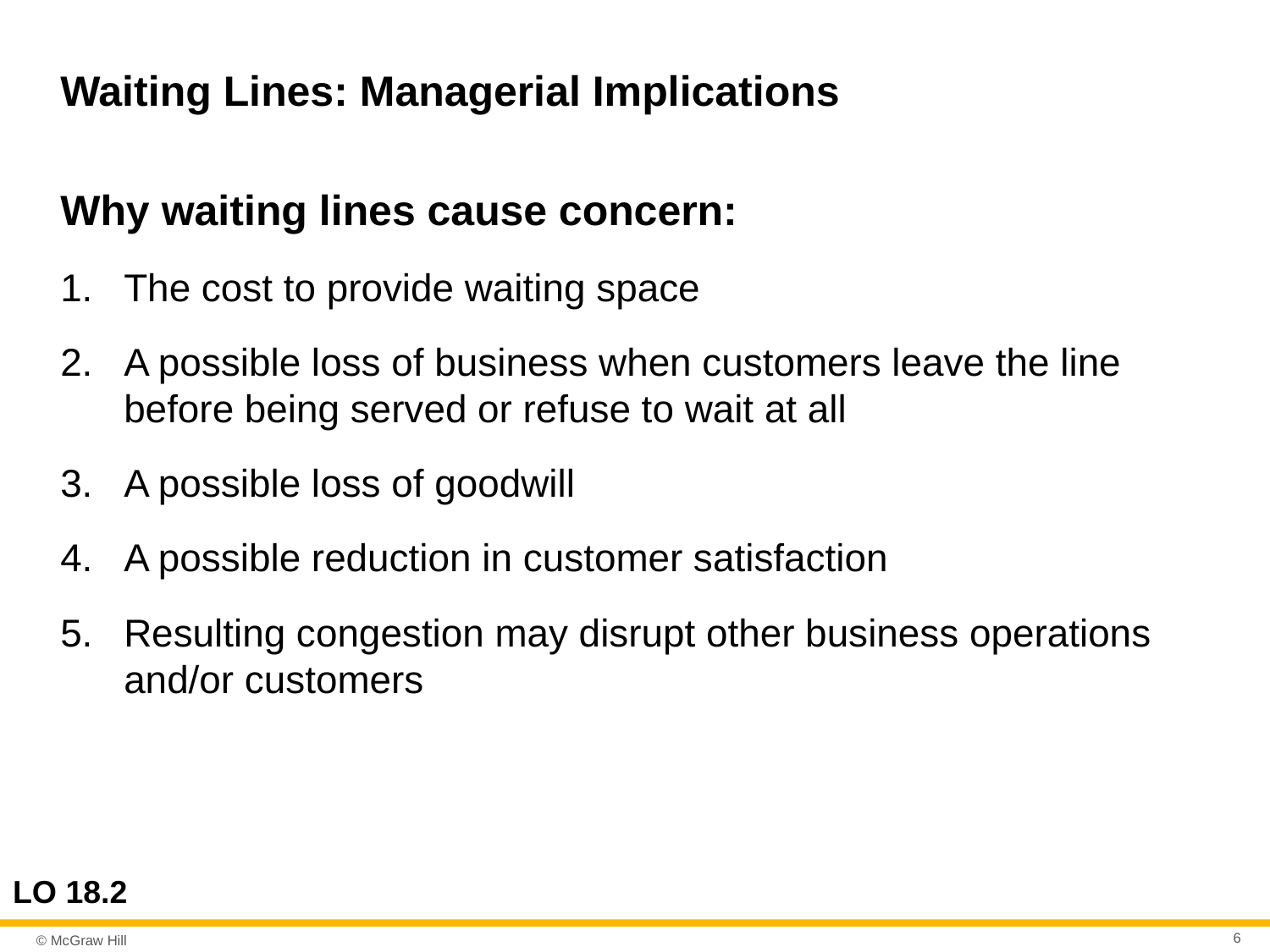

# Waiting Lines: Managerial Implications
Why waiting lines cause concern:
The cost to provide waiting space
A possible loss of business when customers leave the line before being served or refuse to wait at all
A possible loss of goodwill
A possible reduction in customer satisfaction
Resulting congestion may disrupt other business operations and/or customers
LO 18.2